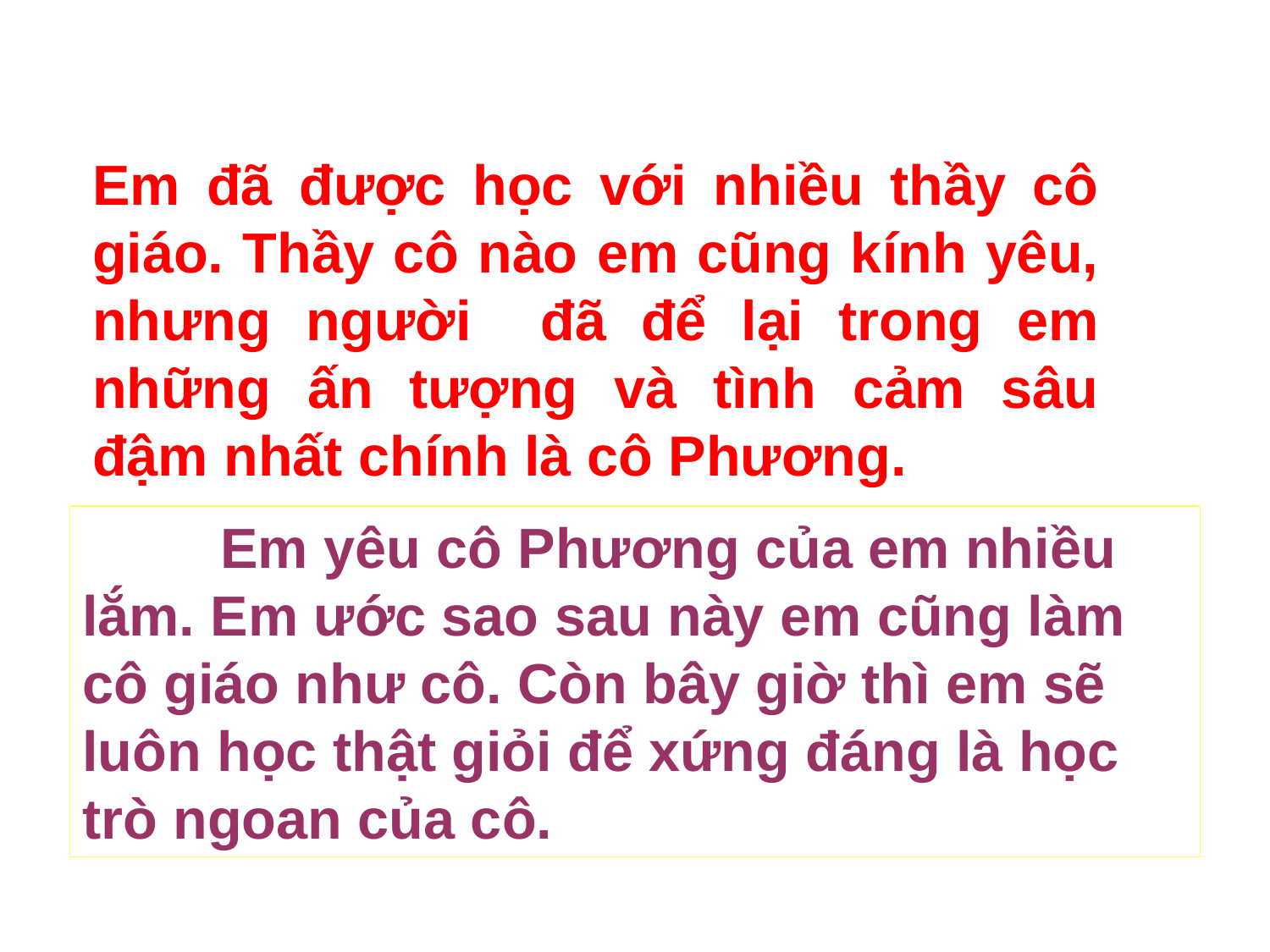

Em đã được học với nhiều thầy cô giáo. Thầy cô nào em cũng kính yêu, nhưng người  đã để lại trong em những ấn tượng và tình cảm sâu đậm nhất chính là cô Phương.
	 Em yêu cô Phương của em nhiều lắm. Em ước sao sau này em cũng làm cô giáo như cô. Còn bây giờ thì em sẽ luôn học thật giỏi để xứng đáng là học trò ngoan của cô.